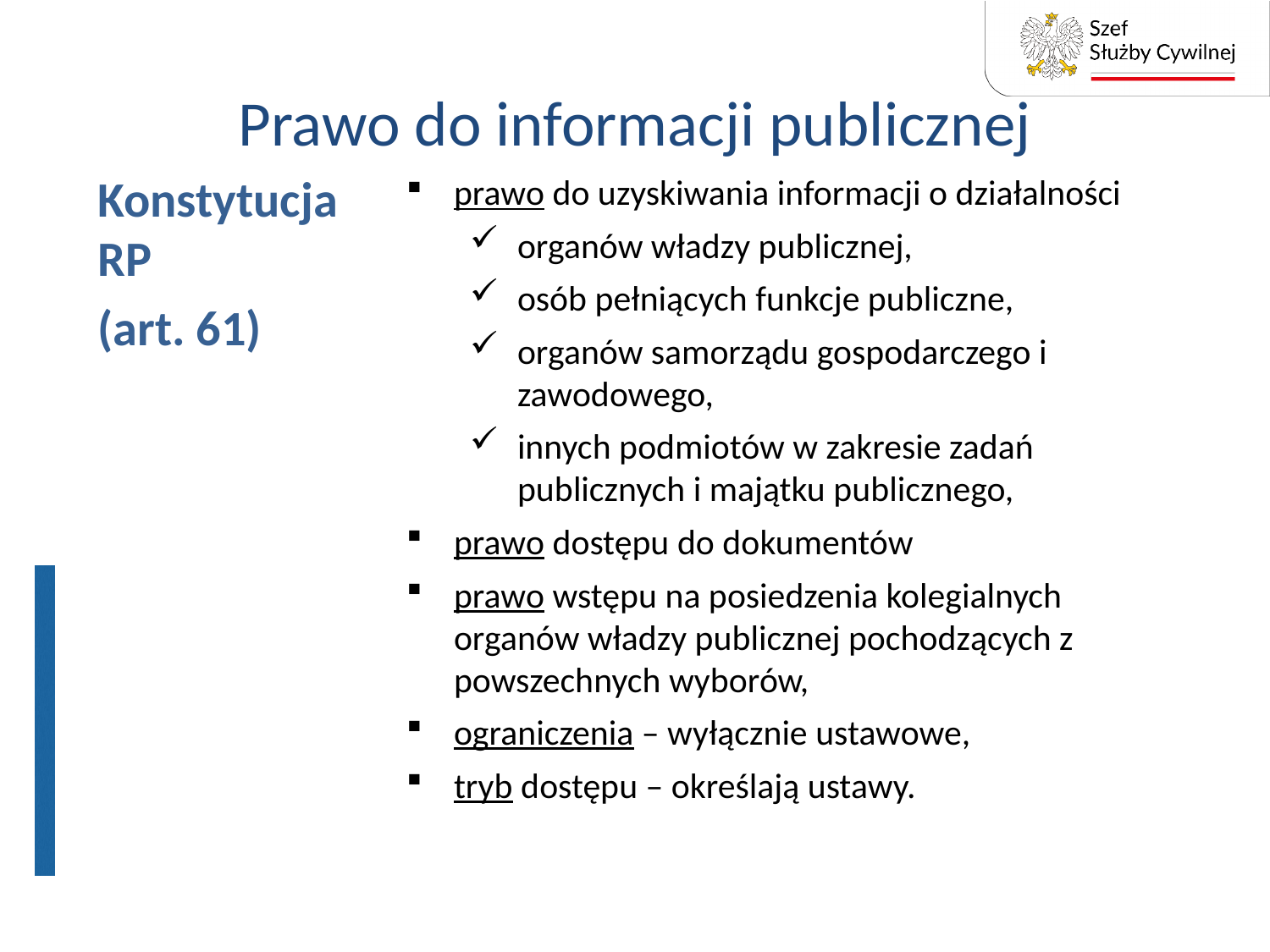

# Prawo do informacji publicznej
Konstytucja RP
(art. 61)
prawo do uzyskiwania informacji o działalności
organów władzy publicznej,
osób pełniących funkcje publiczne,
organów samorządu gospodarczego i zawodowego,
innych podmiotów w zakresie zadań publicznych i majątku publicznego,
prawo dostępu do dokumentów
prawo wstępu na posiedzenia kolegialnych organów władzy publicznej pochodzących z powszechnych wyborów,
ograniczenia – wyłącznie ustawowe,
tryb dostępu – określają ustawy.